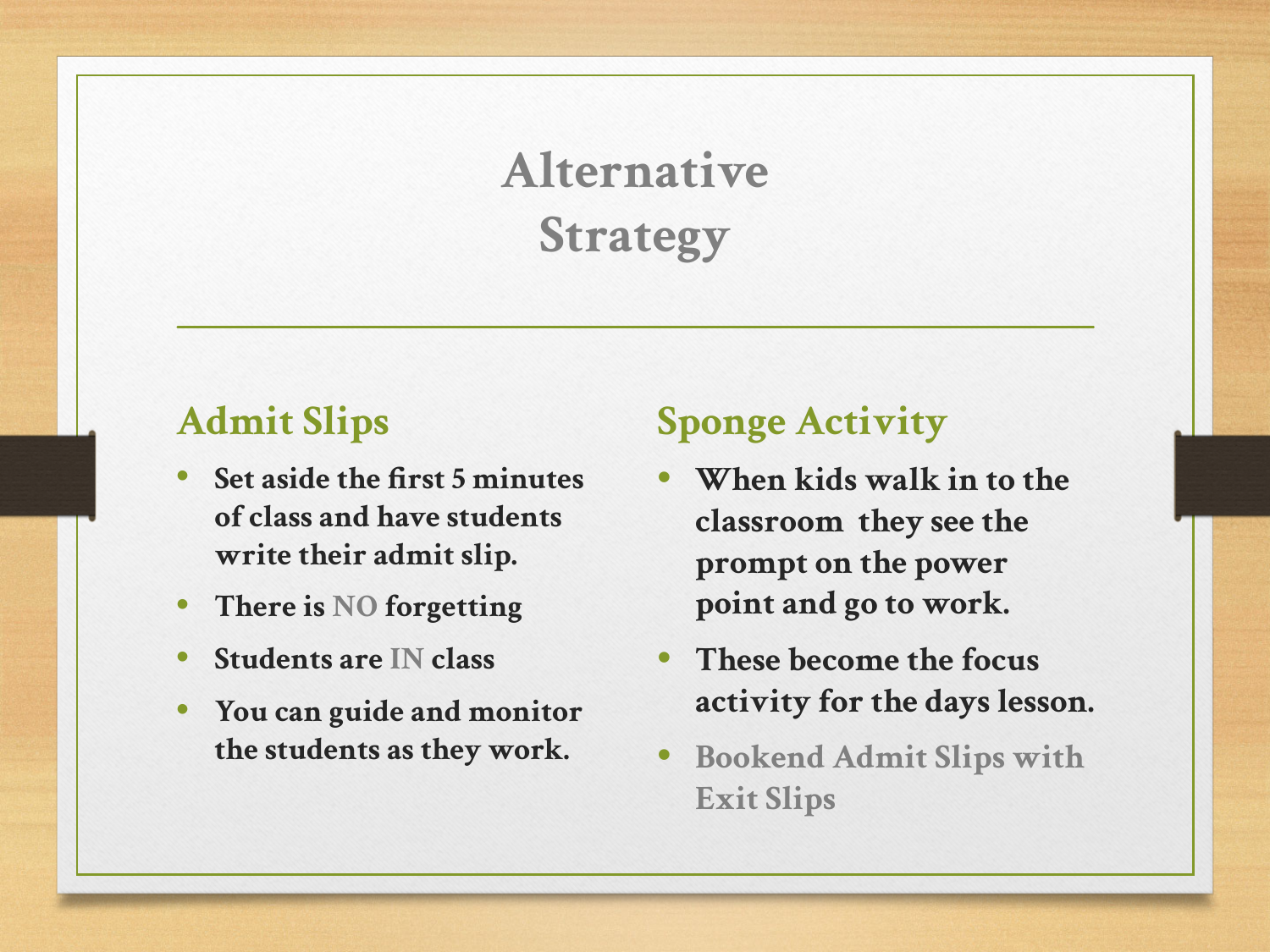

# Alternative Strategy
Admit Slips
Sponge Activity
Set aside the first 5 minutes of class and have students write their admit slip.
There is NO forgetting
Students are IN class
You can guide and monitor the students as they work.

When kids walk in to the classroom  they see the prompt on the power point and go to work.
These become the focus activity for the days lesson.
Bookend Admit Slips with Exit Slips